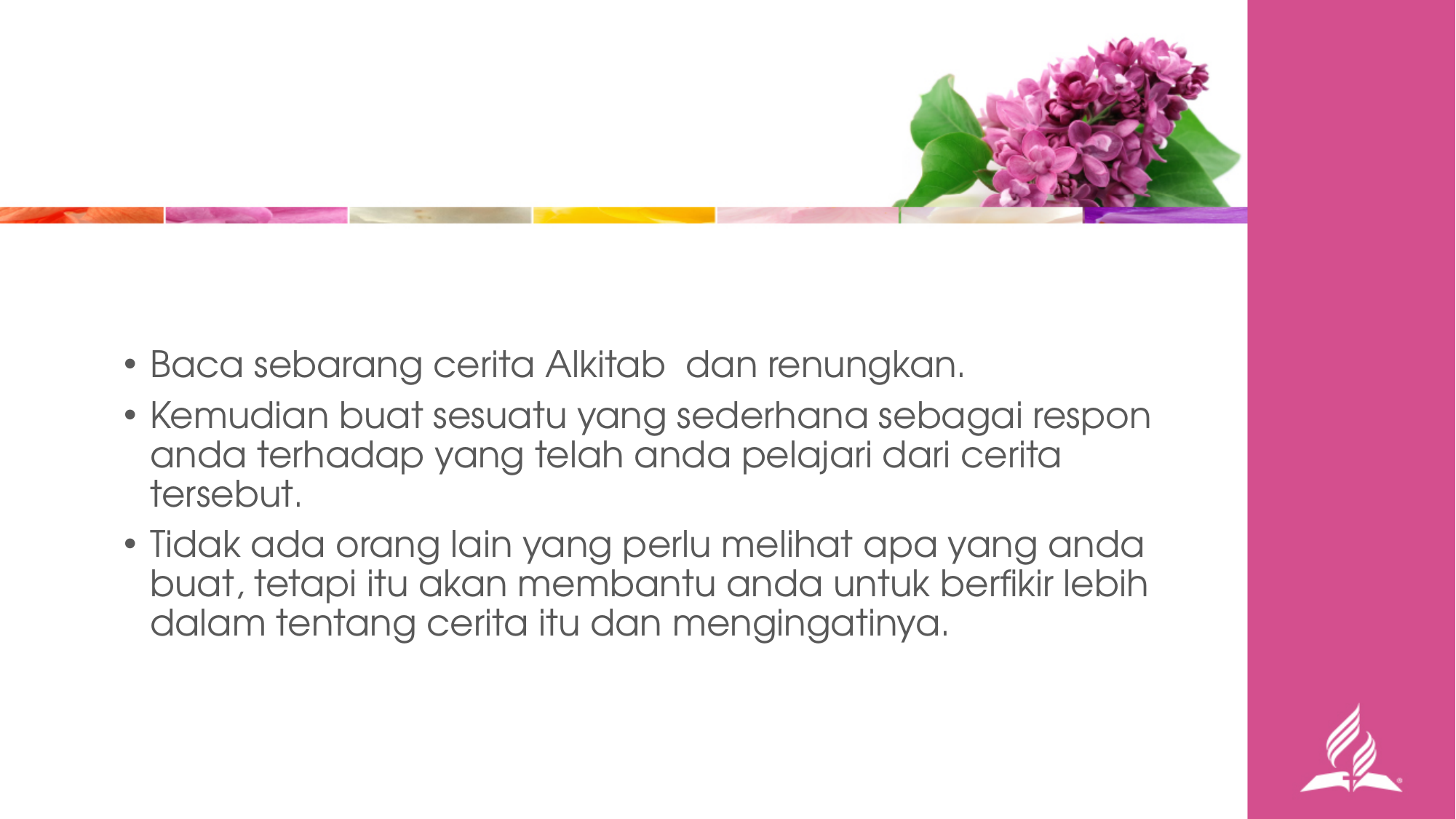

Baca sebarang cerita Alkitab  dan renungkan.
Kemudian buat sesuatu yang sederhana sebagai respon anda terhadap yang telah anda pelajari dari cerita tersebut.
Tidak ada orang lain yang perlu melihat apa yang anda buat, tetapi itu akan membantu anda untuk berfikir lebih dalam tentang cerita itu dan mengingatinya.